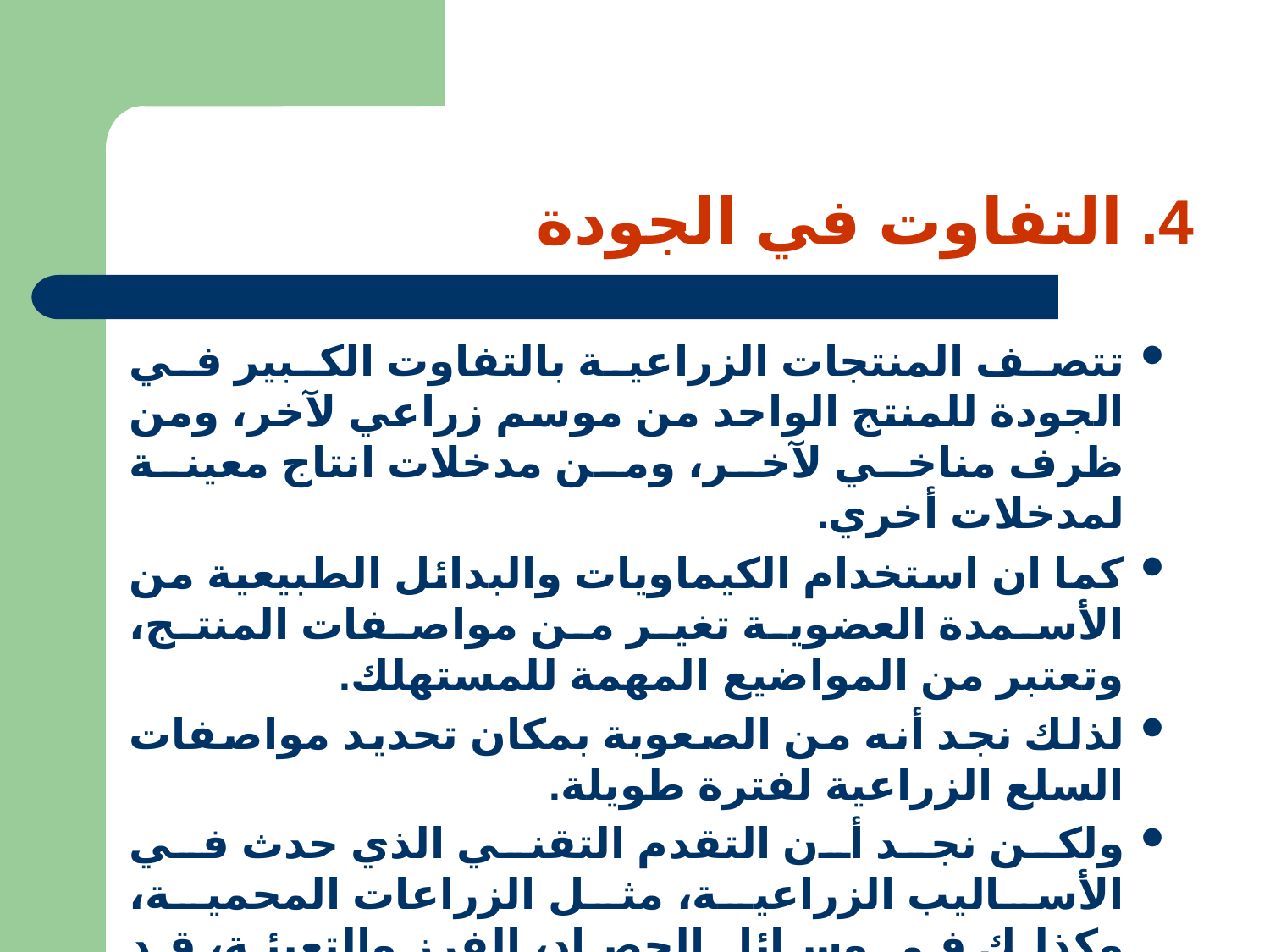

# 4. التفاوت في الجودة
تتصف المنتجات الزراعية بالتفاوت الكبير في الجودة للمنتج الواحد من موسم زراعي لآخر، ومن ظرف مناخي لآخر، ومن مدخلات انتاج معينة لمدخلات أخري.
كما ان استخدام الكيماويات والبدائل الطبيعية من الأسمدة العضوية تغير من مواصفات المنتج، وتعتبر من المواضيع المهمة للمستهلك.
لذلك نجد أنه من الصعوبة بمكان تحديد مواصفات السلع الزراعية لفترة طويلة.
ولكن نجد أن التقدم التقني الذي حدث في الأساليب الزراعية، مثل الزراعات المحمية، وكذلك في وسائل الحصاد، الفرز والتعبئة، قد أحدث تطورا كبيرا في انتاج وتسويق سلع متشابهة في مستوي الجودة.